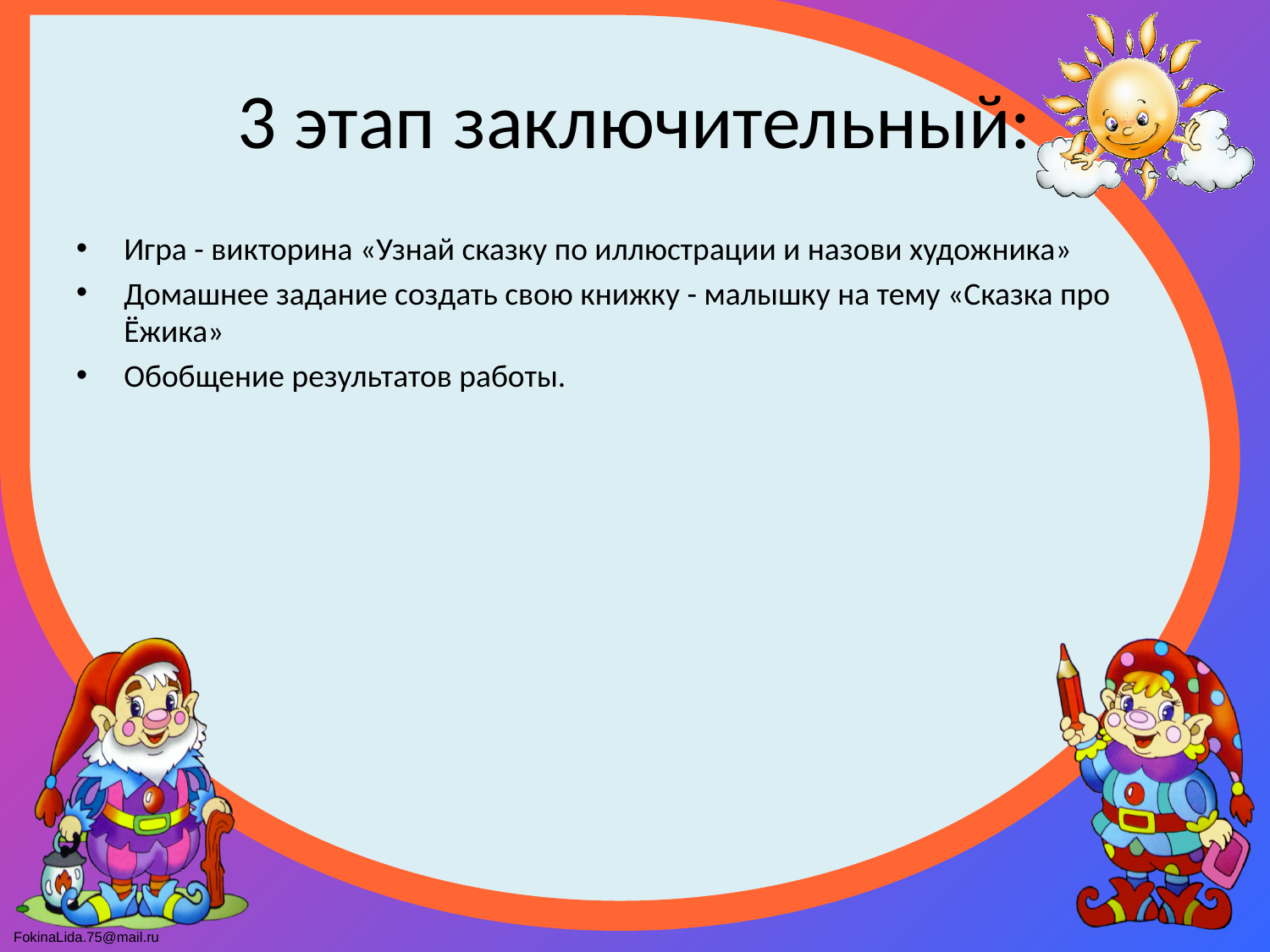

# 3 этап заключительный:
Игра - викторина «Узнай сказку по иллюстрации и назови художника»
Домашнее задание создать свою книжку - малышку на тему «Сказка про Ёжика»
Обобщение результатов работы.